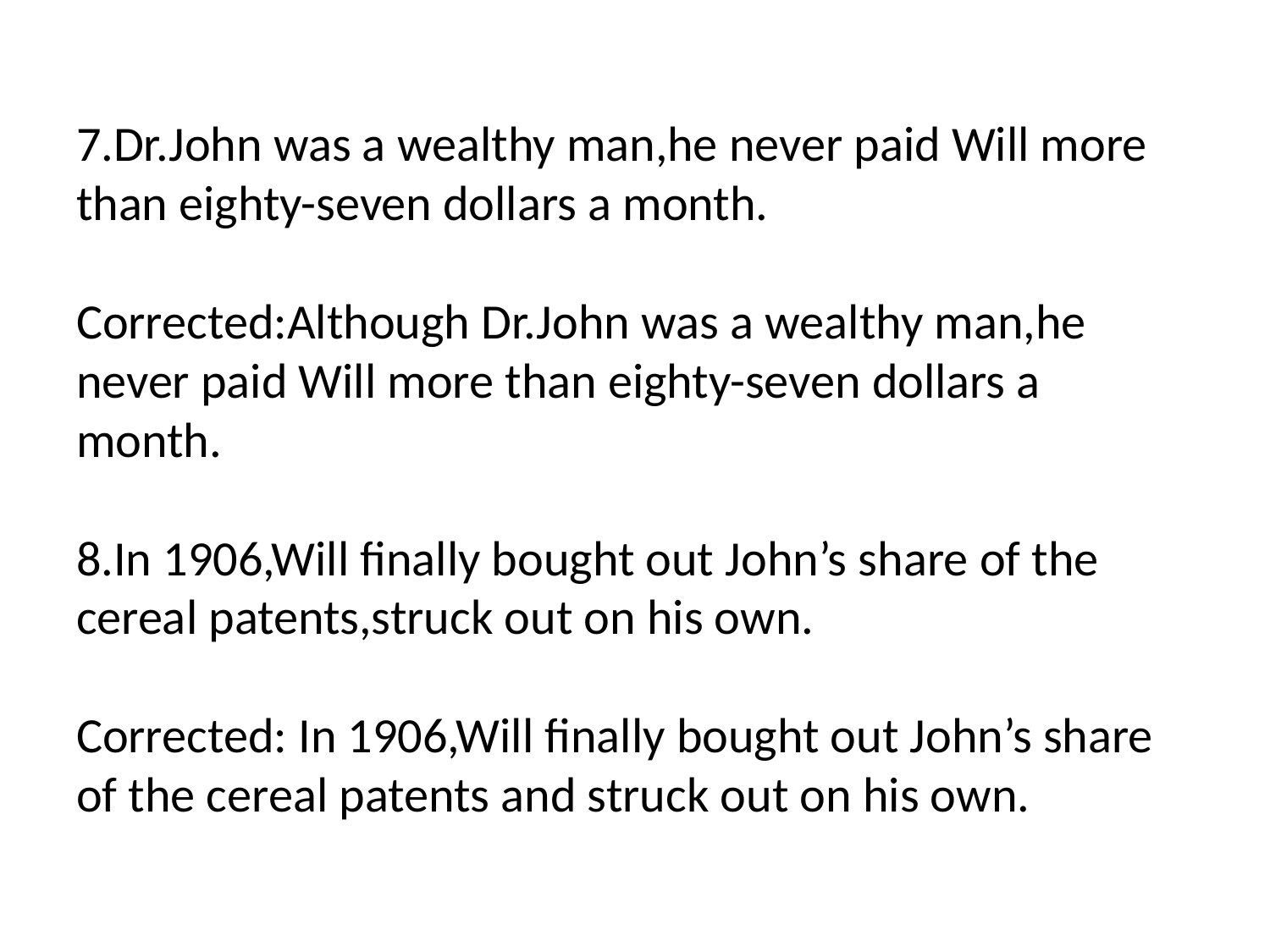

# 7.Dr.John was a wealthy man,he never paid Will more than eighty-seven dollars a month. Corrected:Although Dr.John was a wealthy man,he never paid Will more than eighty-seven dollars a month. 8.In 1906,Will finally bought out John’s share of the cereal patents,struck out on his own. Corrected: In 1906,Will finally bought out John’s share of the cereal patents and struck out on his own.